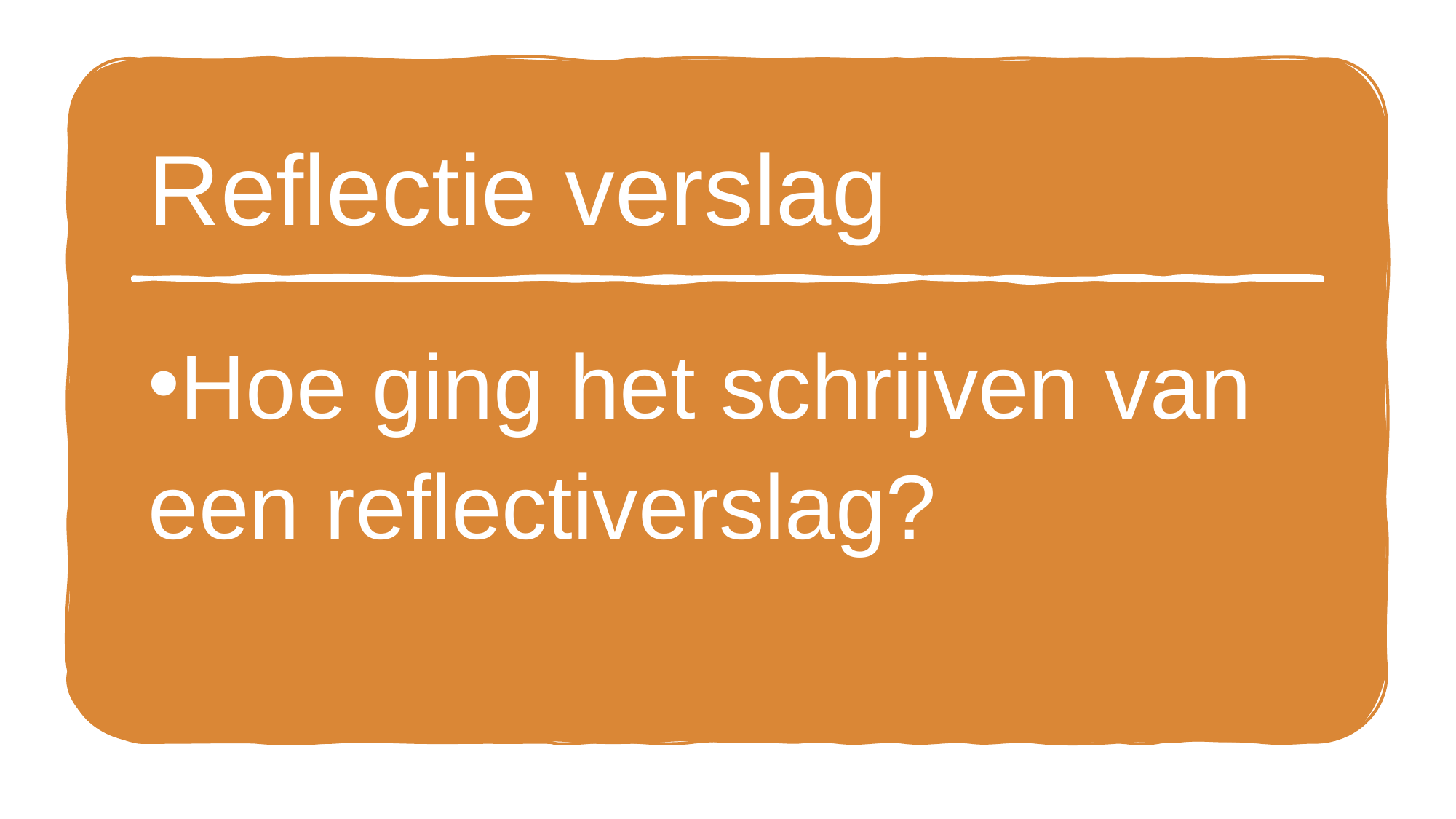

# Reflectie verslag

Hoe ging het schrijven van een reflectiverslag?